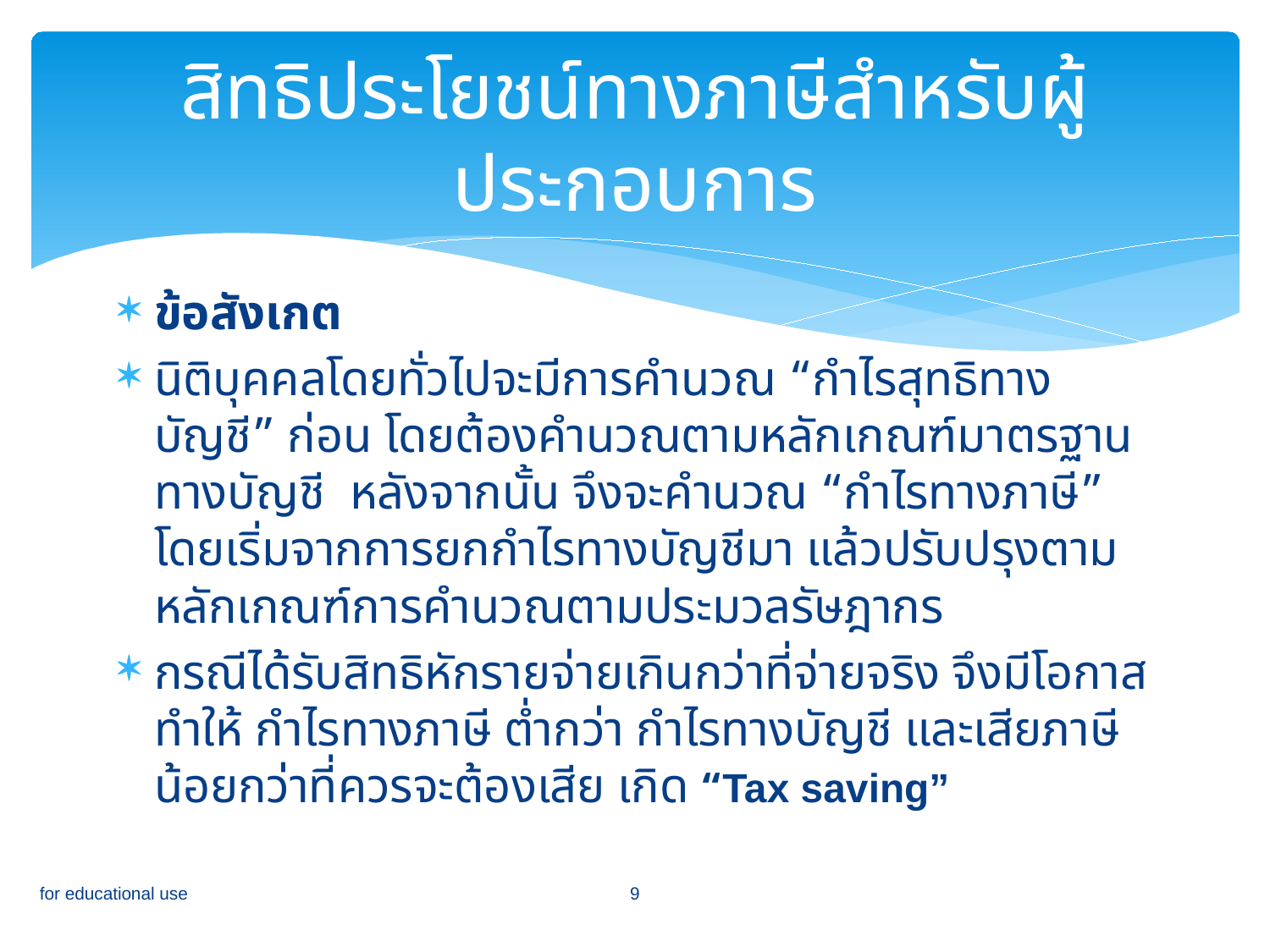

# สิทธิประโยชน์ทางภาษีสำหรับผู้ประกอบการ
ข้อสังเกต
นิติบุคคลโดยทั่วไปจะมีการคำนวณ “กำไรสุทธิทางบัญชี” ก่อน โดยต้องคำนวณตามหลักเกณฑ์มาตรฐานทางบัญชี  หลังจากนั้น จึงจะคำนวณ “กำไรทางภาษี” โดยเริ่มจากการยกกำไรทางบัญชีมา แล้วปรับปรุงตามหลักเกณฑ์การคำนวณตามประมวลรัษฎากร
กรณีได้รับสิทธิหักรายจ่ายเกินกว่าที่จ่ายจริง จึงมีโอกาสทำให้ กำไรทางภาษี ต่ำกว่า กำไรทางบัญชี และเสียภาษีน้อยกว่าที่ควรจะต้องเสีย เกิด “Tax saving”
9
for educational use